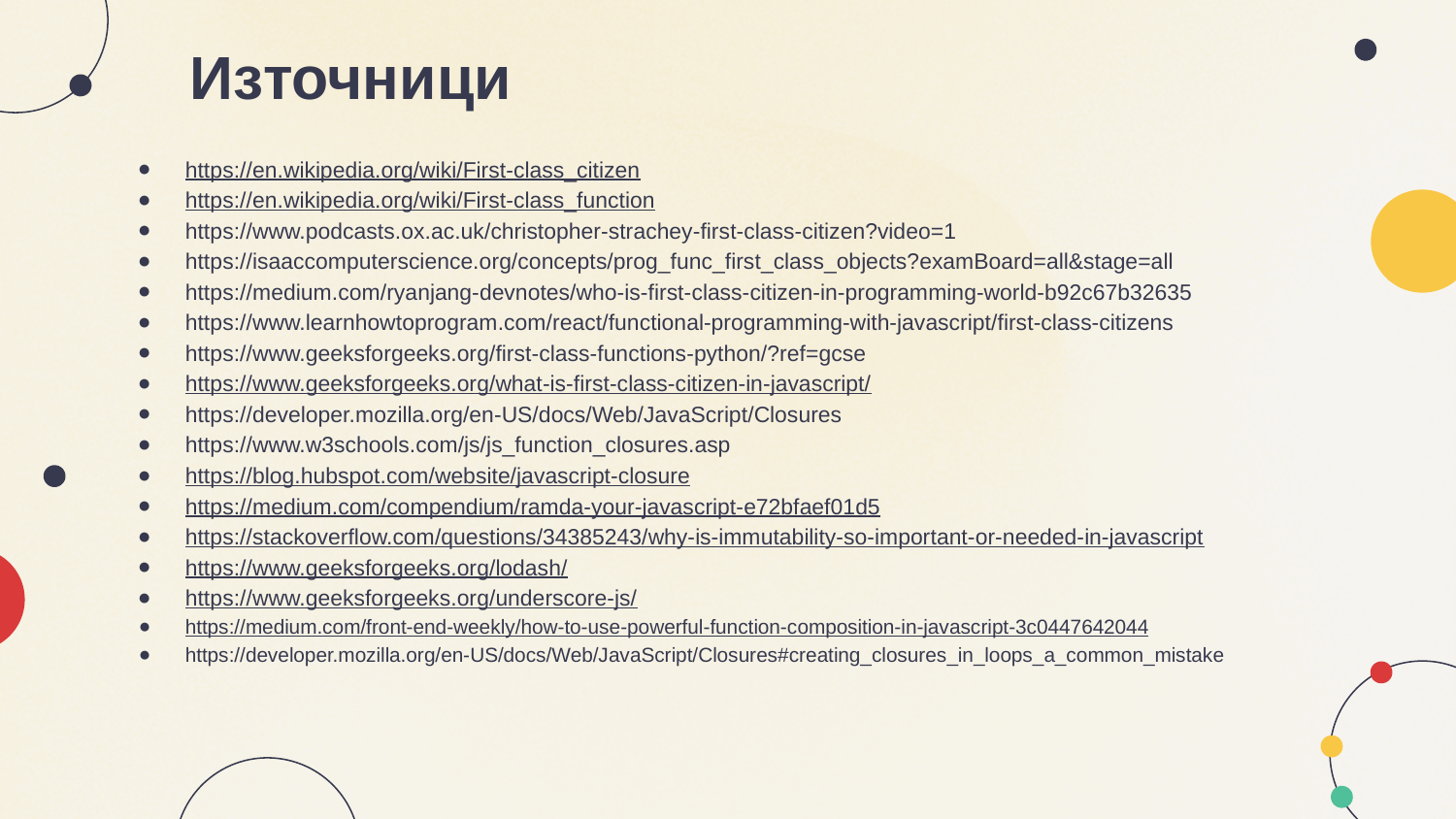

# Източници
https://en.wikipedia.org/wiki/First-class_citizen
https://en.wikipedia.org/wiki/First-class_function
https://www.podcasts.ox.ac.uk/christopher-strachey-first-class-citizen?video=1
https://isaaccomputerscience.org/concepts/prog_func_first_class_objects?examBoard=all&stage=all
https://medium.com/ryanjang-devnotes/who-is-first-class-citizen-in-programming-world-b92c67b32635
https://www.learnhowtoprogram.com/react/functional-programming-with-javascript/first-class-citizens
https://www.geeksforgeeks.org/first-class-functions-python/?ref=gcse
https://www.geeksforgeeks.org/what-is-first-class-citizen-in-javascript/
https://developer.mozilla.org/en-US/docs/Web/JavaScript/Closures
https://www.w3schools.com/js/js_function_closures.asp
https://blog.hubspot.com/website/javascript-closure
https://medium.com/compendium/ramda-your-javascript-e72bfaef01d5
https://stackoverflow.com/questions/34385243/why-is-immutability-so-important-or-needed-in-javascript
https://www.geeksforgeeks.org/lodash/
https://www.geeksforgeeks.org/underscore-js/
https://medium.com/front-end-weekly/how-to-use-powerful-function-composition-in-javascript-3c0447642044
https://developer.mozilla.org/en-US/docs/Web/JavaScript/Closures#creating_closures_in_loops_a_common_mistake